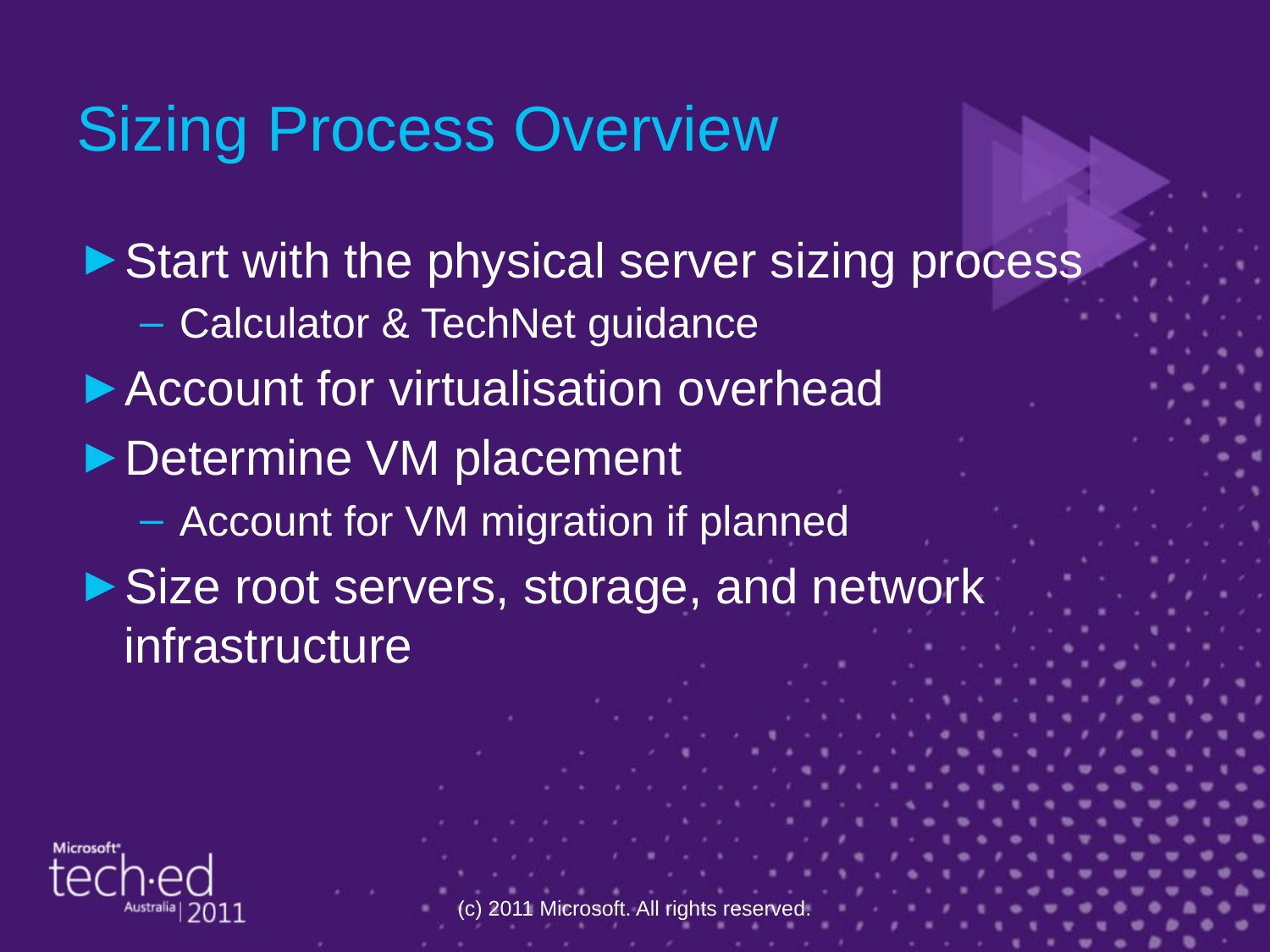

# Sizing Process Overview
Start with the physical server sizing process
Calculator & TechNet guidance
Account for virtualisation overhead
Determine VM placement
Account for VM migration if planned
Size root servers, storage, and network infrastructure

(c) 2011 Microsoft. All rights reserved.